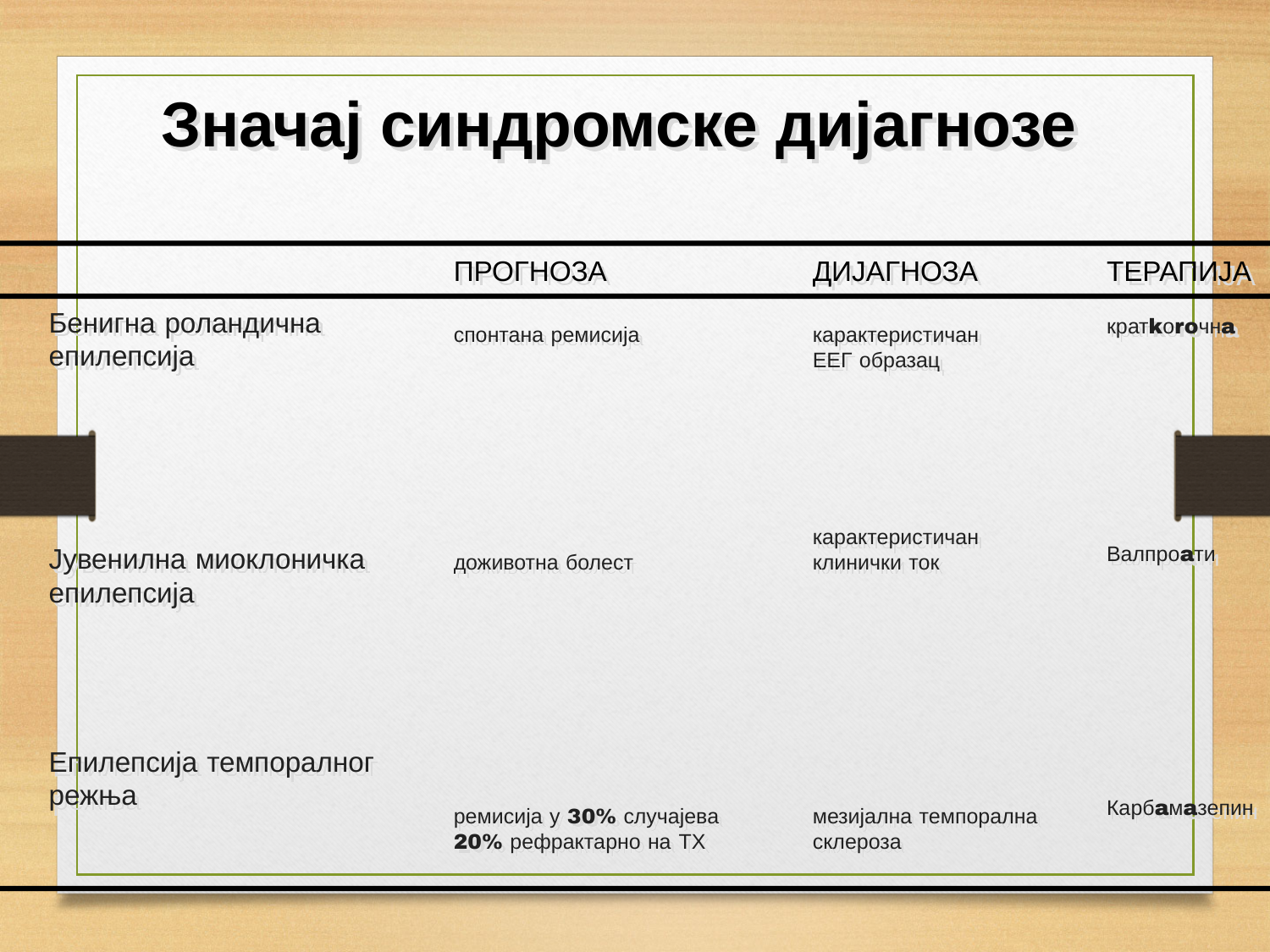

Значај синдромске дијагнозе

ПРОГНОЗА

спонтана ремисија

доживотна болест

ремисија у 30% случајева
20% рефрактарно на ТХ
ДИЈАГНОЗА

карактеристичан
ЕЕГ образац

карактеристичан
клинички ток

мезијална темпорална
склероза
ТЕРАПИЈА

кратkоroчнa

Валпроaти

Карбaмaзепин

Бенигна роландична
епилепсија

Јувенилна миоклоничка
епилепсија

Епилепсија темпоралног
режња